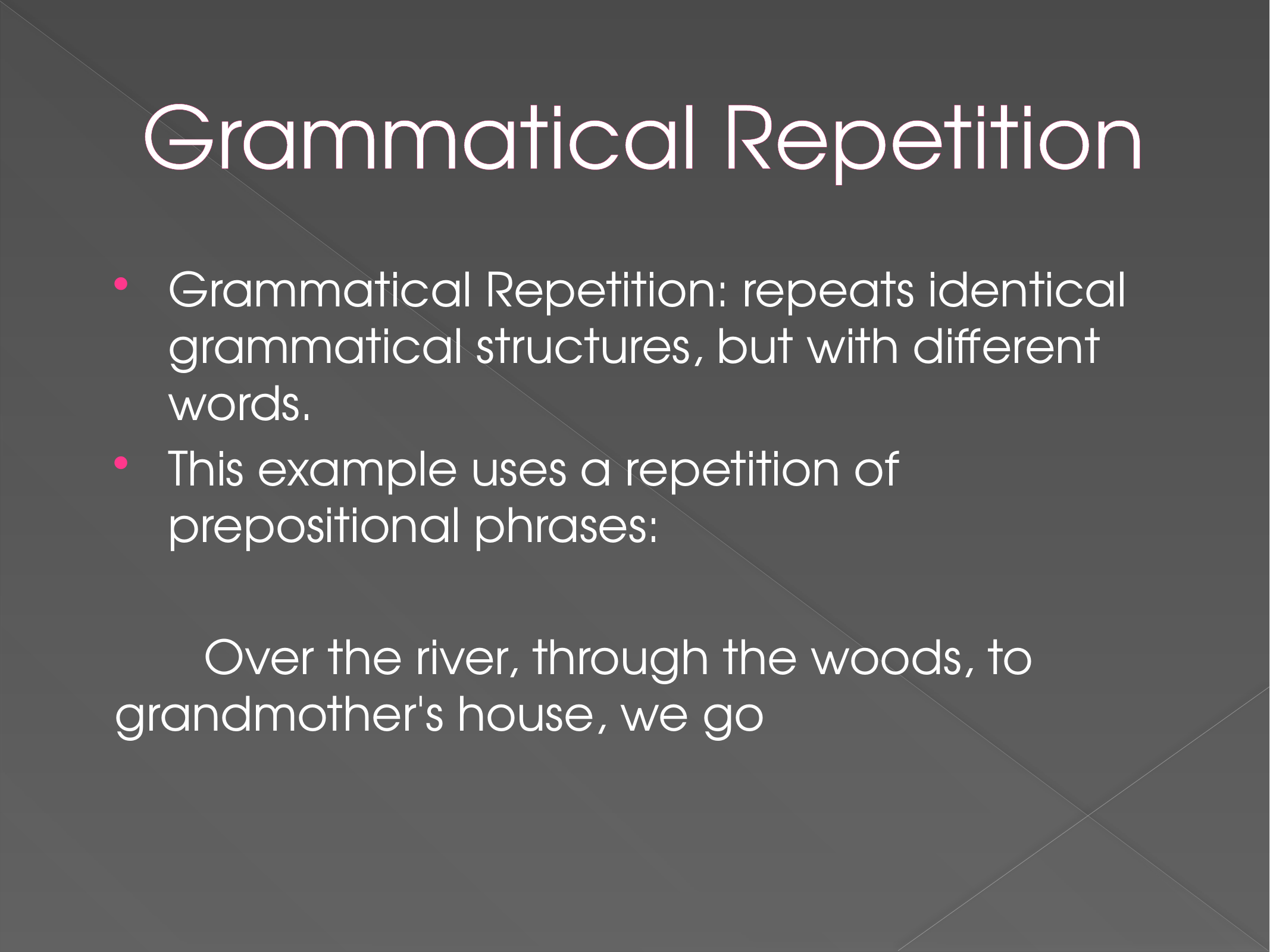

# Grammatical Repetition
Grammatical Repetition: repeats identical grammatical structures, but with different words.
This example uses a repetition of prepositional phrases:

	Over the river, through the woods, to 	grandmother's house, we go